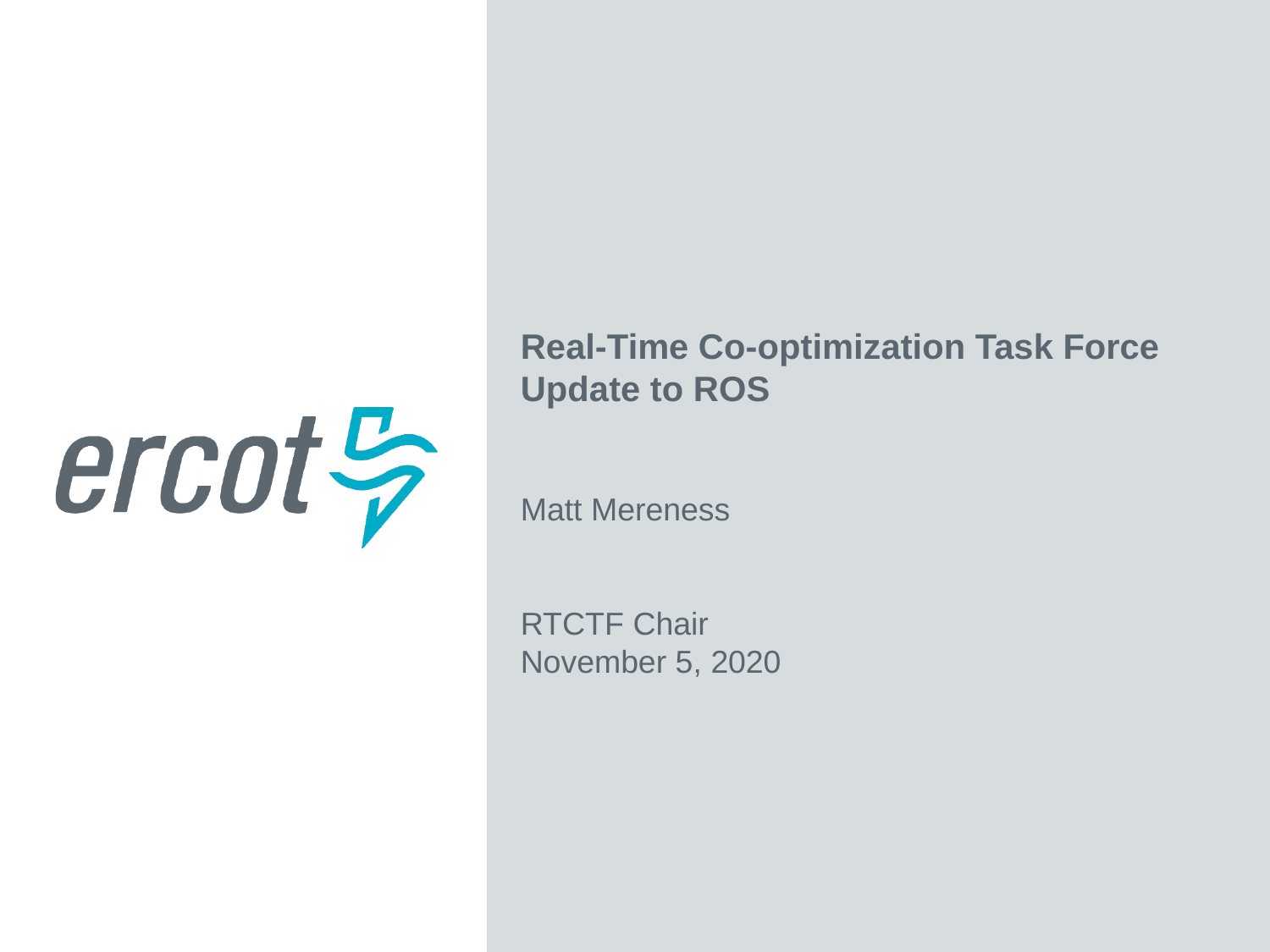

Real-Time Co-optimization Task Force Update to ROS

Matt Mereness

RTCTF Chair
November 5, 2020